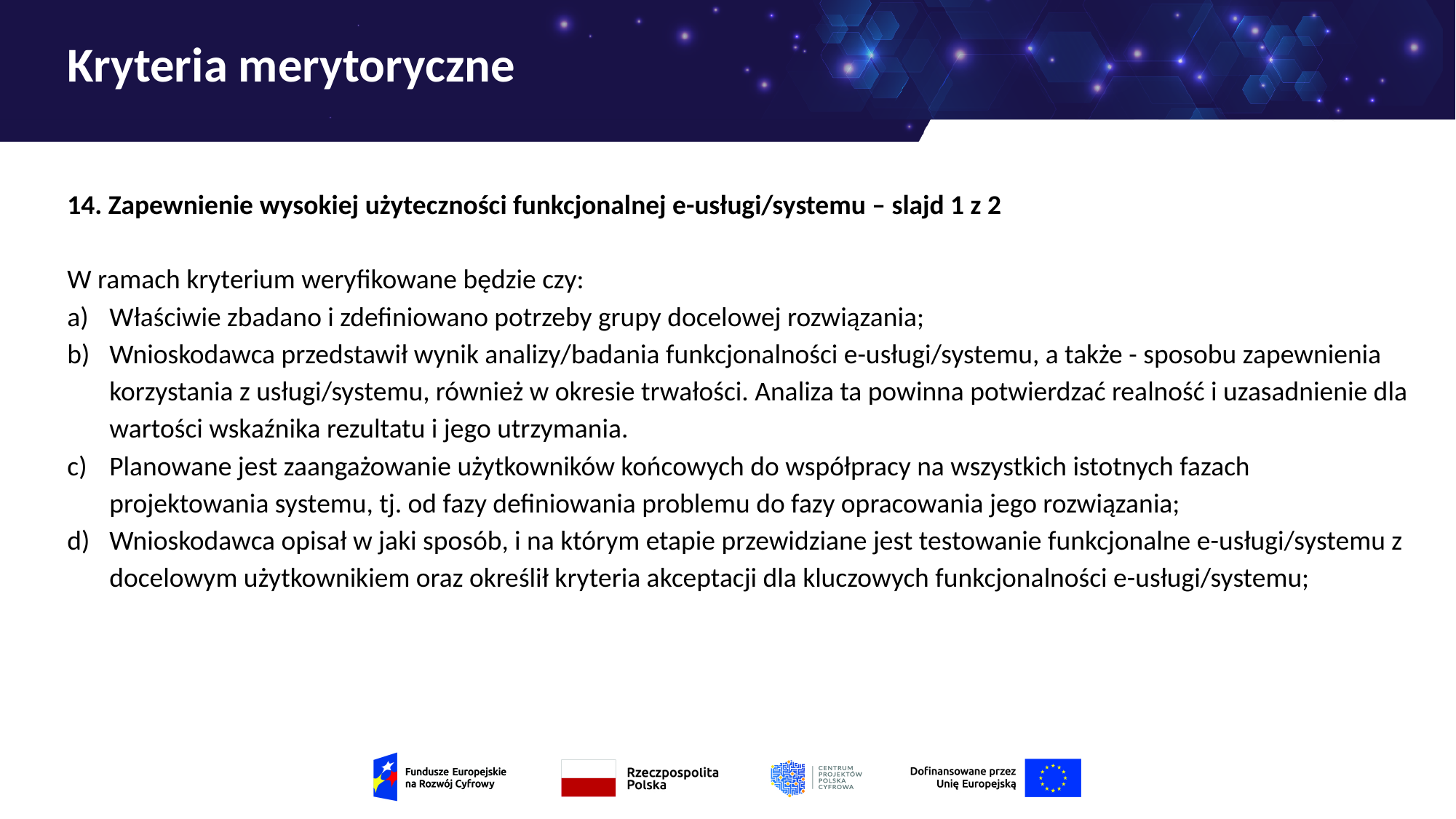

# Kryteria merytoryczne
14. Zapewnienie wysokiej użyteczności funkcjonalnej e-usługi/systemu – slajd 1 z 2

W ramach kryterium weryfikowane będzie czy:
Właściwie zbadano i zdefiniowano potrzeby grupy docelowej rozwiązania;
Wnioskodawca przedstawił wynik analizy/badania funkcjonalności e-usługi/systemu, a także - sposobu zapewnienia korzystania z usługi/systemu, również w okresie trwałości. Analiza ta powinna potwierdzać realność i uzasadnienie dla wartości wskaźnika rezultatu i jego utrzymania.
Planowane jest zaangażowanie użytkowników końcowych do współpracy na wszystkich istotnych fazach projektowania systemu, tj. od fazy definiowania problemu do fazy opracowania jego rozwiązania;
Wnioskodawca opisał w jaki sposób, i na którym etapie przewidziane jest testowanie funkcjonalne e-usługi/systemu z docelowym użytkownikiem oraz określił kryteria akceptacji dla kluczowych funkcjonalności e-usługi/systemu;